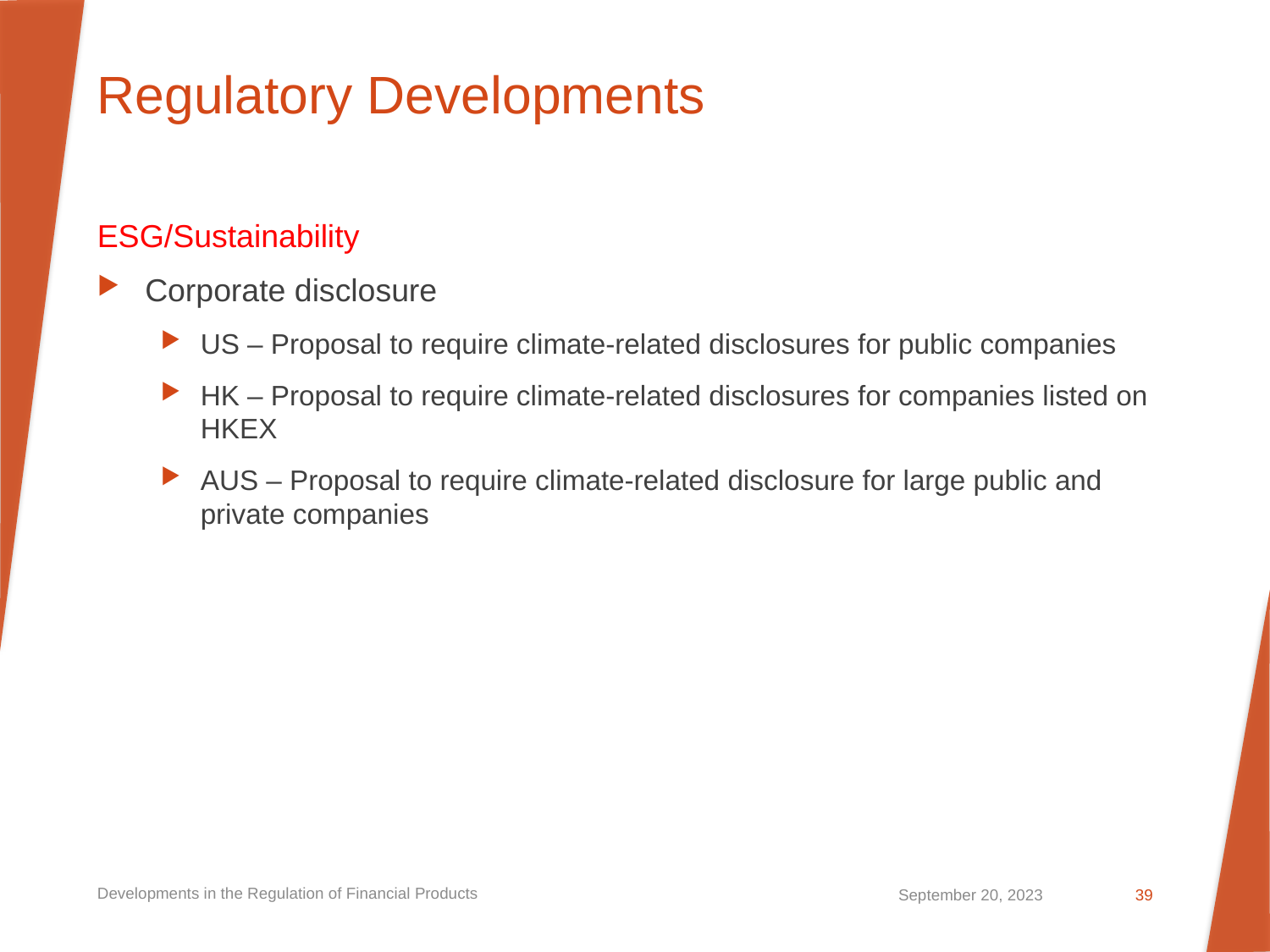

# Regulatory Developments
ESG/Sustainability
Corporate disclosure
US – Proposal to require climate-related disclosures for public companies
HK – Proposal to require climate-related disclosures for companies listed on HKEX
AUS – Proposal to require climate-related disclosure for large public and private companies

Developments in the Regulation of Financial Products
September 20, 2023
39